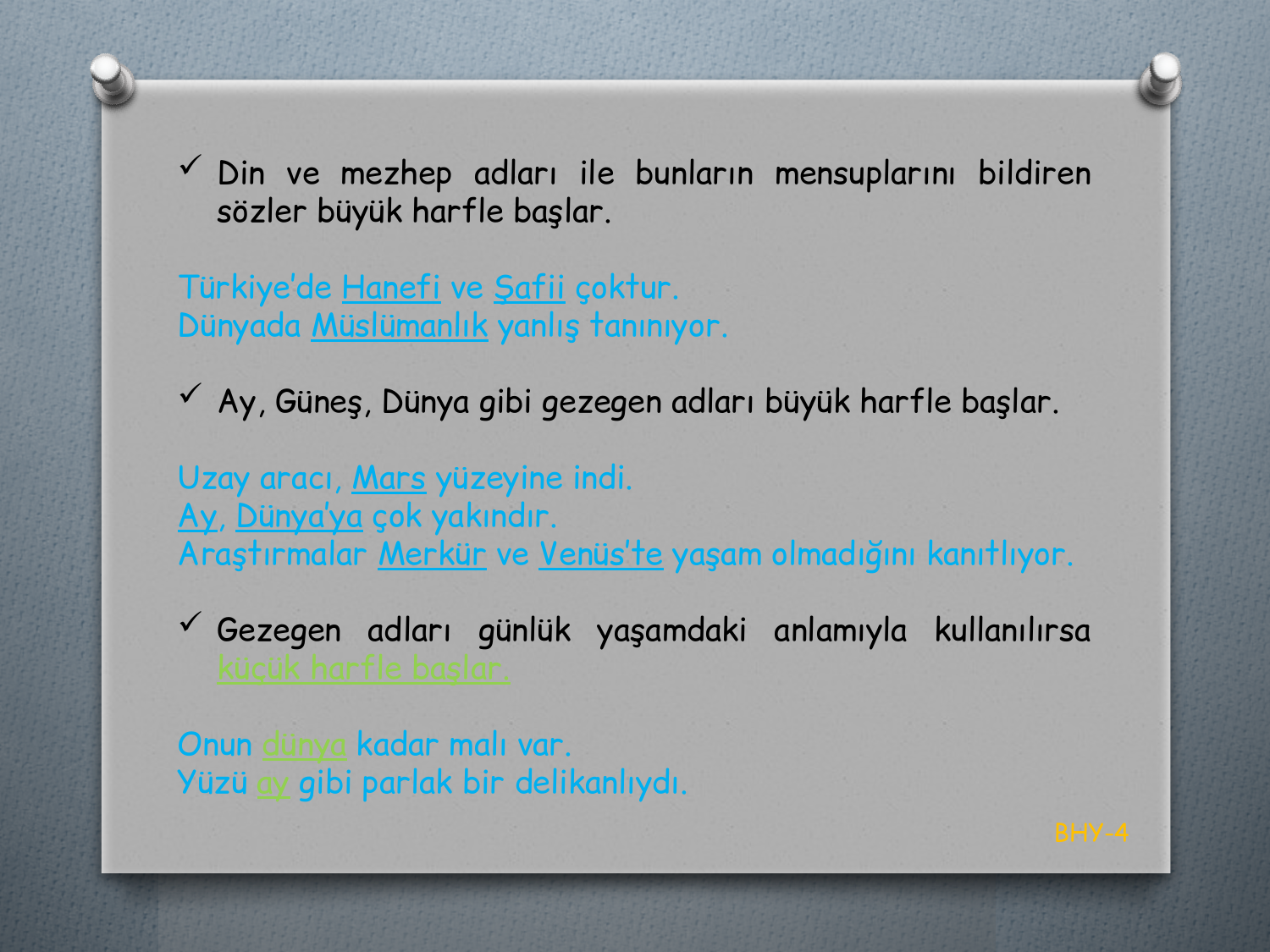

Din ve mezhep adları ile bunların mensuplarını bildiren sözler büyük harfle başlar.

Türkiye’de Hanefi ve Şafii çoktur.
Dünyada Müslümanlık yanlış tanınıyor.

Ay, Güneş, Dünya gibi gezegen adları büyük harfle başlar.

Uzay aracı, Mars yüzeyine indi.
Ay, Dünya’ya çok yakındır.
Araştırmalar Merkür ve Venüs’te yaşam olmadığını kanıtlıyor.

Gezegen adları günlük yaşamdaki anlamıyla kullanılırsa küçük harfle başlar.

Onun dünya kadar malı var.
Yüzü ay gibi parlak bir delikanlıydı.
BHY-4